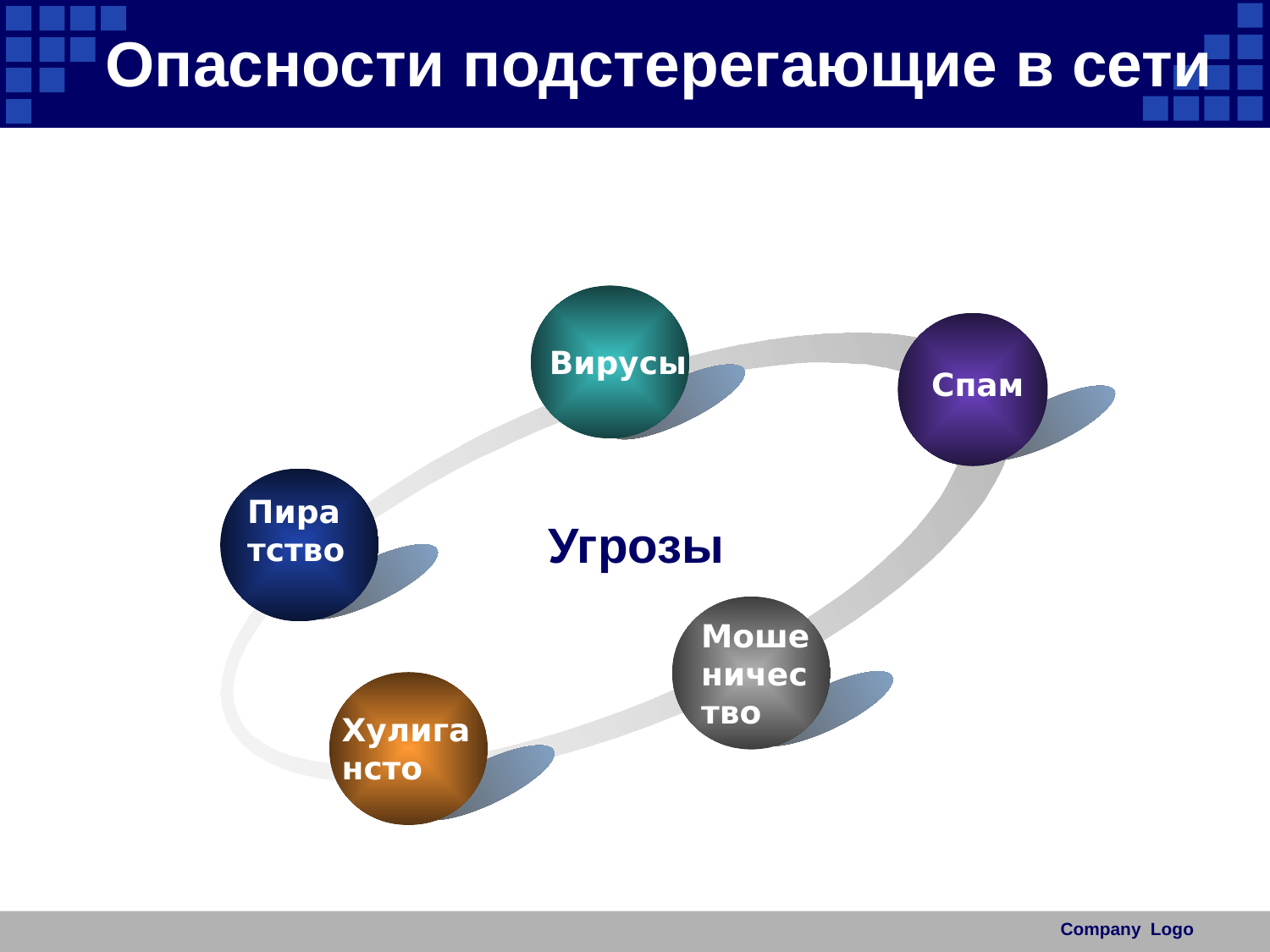

# Опасности подстерегающие в сети

Вирусы
Спам

Пиратство
Угрозы

Мошеничество

Хулигансто

Company  Logo